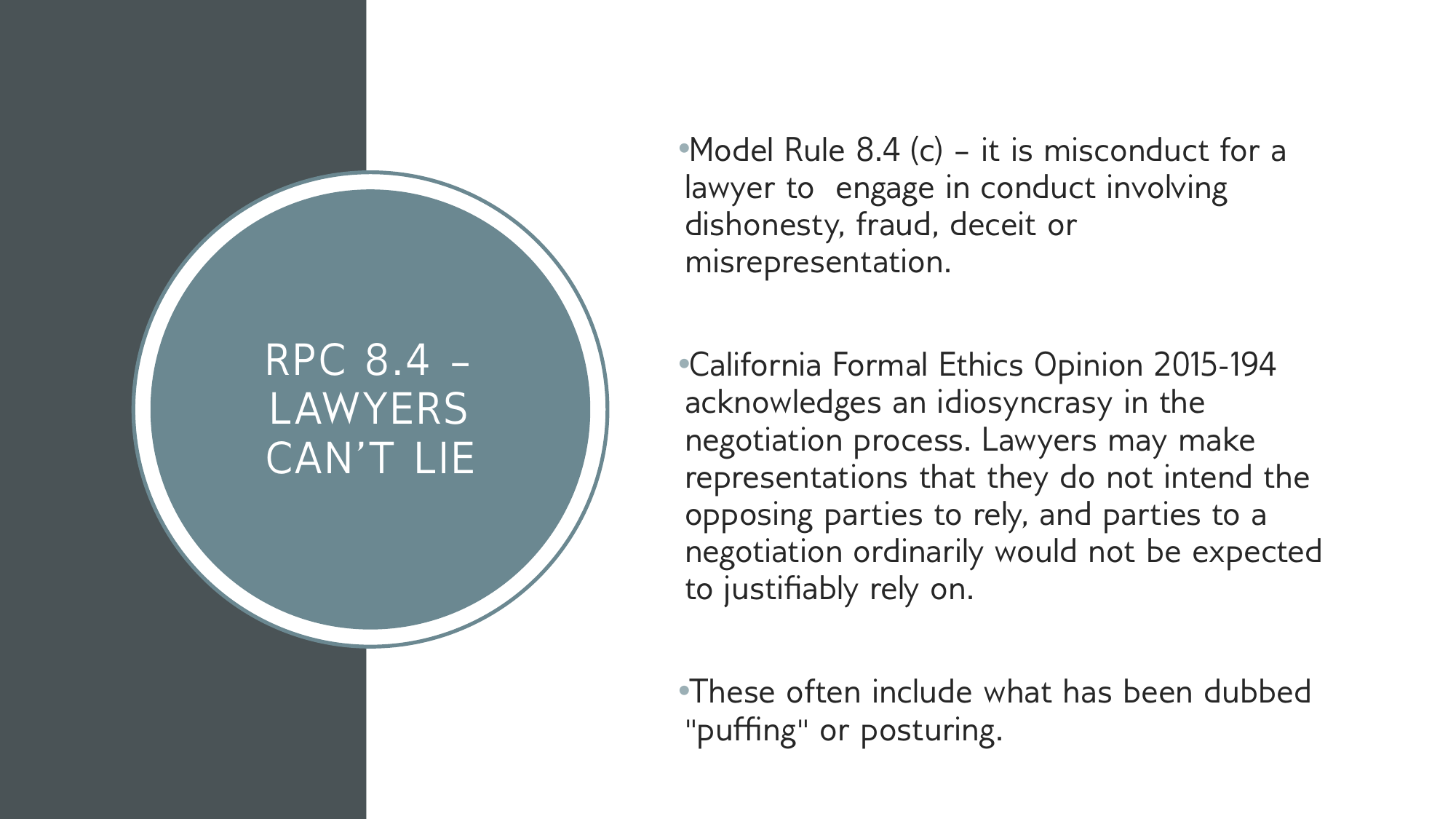

Model Rule 8.4 (c) – it is misconduct for a lawyer to  engage in conduct involving dishonesty, fraud, deceit or misrepresentation.

California Formal Ethics Opinion 2015-194 acknowledges an idiosyncrasy in the negotiation process. Lawyers may make representations that they do not intend the opposing parties to rely, and parties to a negotiation ordinarily would not be expected to justifiably rely on.

These often include what has been dubbed "puffing" or posturing.

RPC 8.4 – Lawyers Can’t Lie